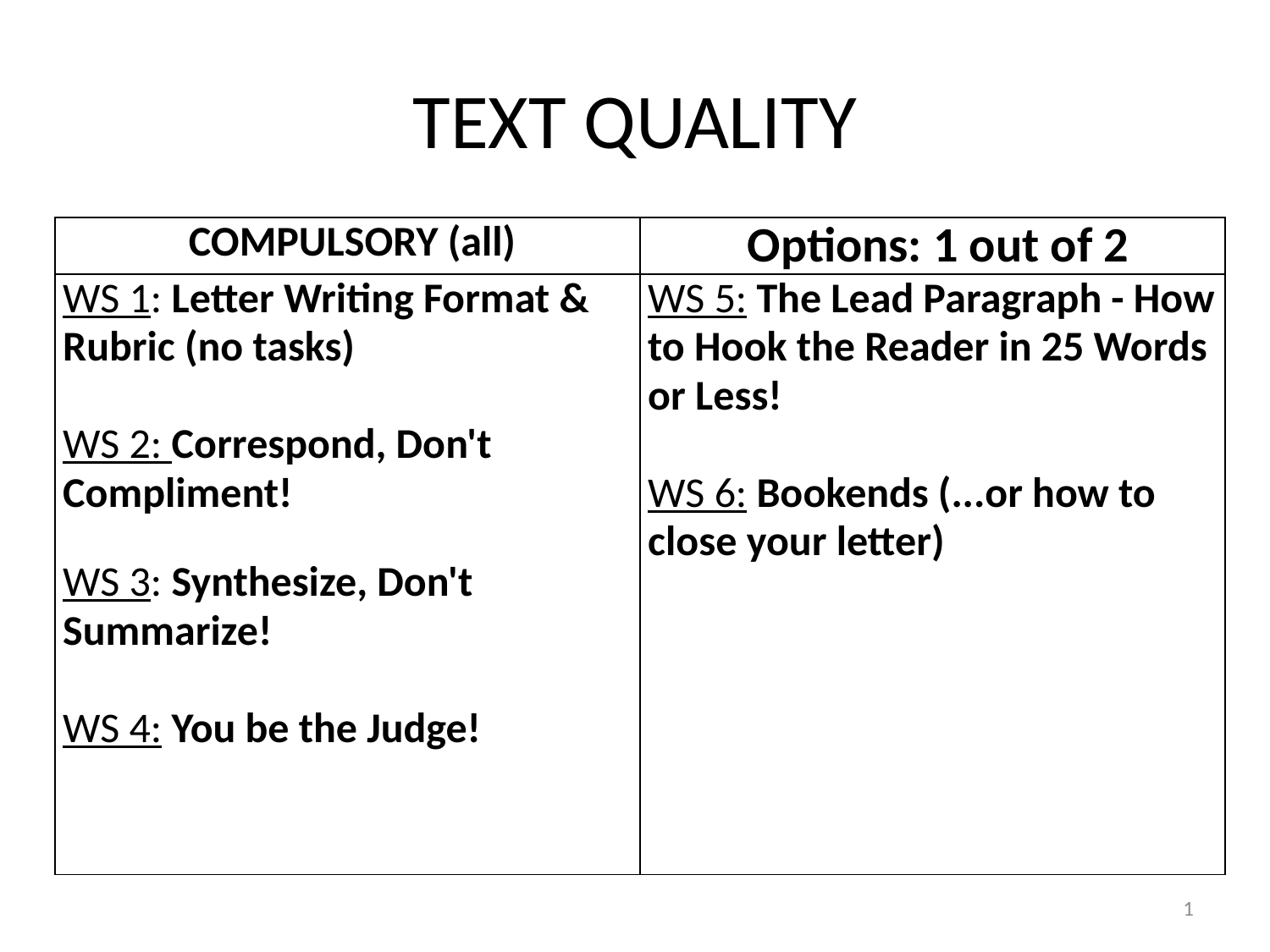

# TEXT QUALITY
| COMPULSORY (all) | Options: 1 out of 2 |
| --- | --- |
| WS 1: Letter Writing Format & Rubric (no tasks) WS 2: Correspond, Don't Compliment! WS 3: Synthesize, Don't Summarize!   WS 4: You be the Judge! | WS 5: The Lead Paragraph - How to Hook the Reader in 25 Words or Less!   WS 6: Bookends (...or how to close your letter) |
1